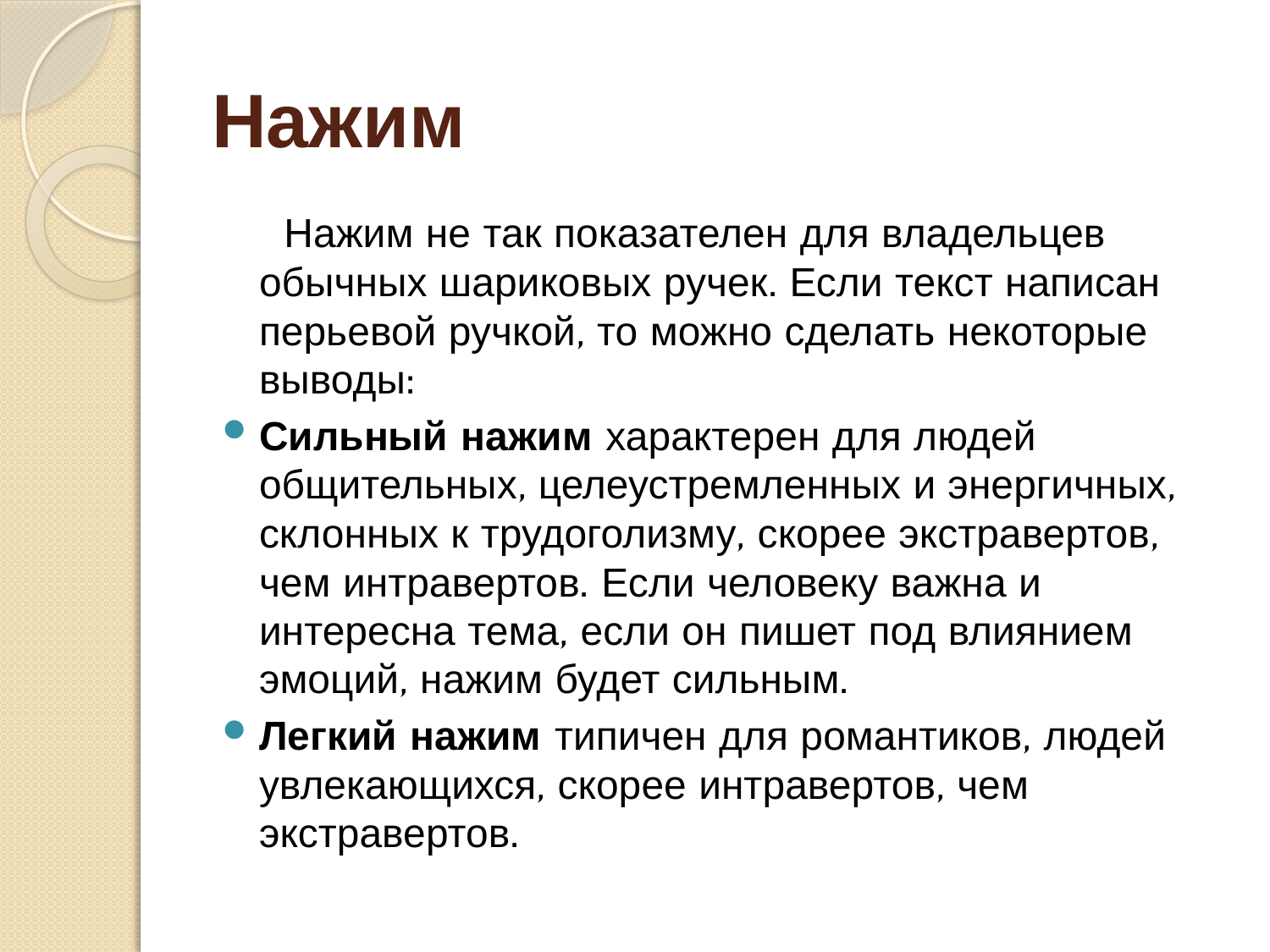

# Нажим
     Нажим не так показателен для владельцев обычных шариковых ручек. Если текст написан перьевой ручкой, то можно сделать некоторые выводы:
Сильный нажим характерен для людей общительных, целеустремленных и энергичных, склонных к трудоголизму, скорее экстравертов, чем интравертов. Если человеку важна и интересна тема, если он пишет под влиянием эмоций, нажим будет сильным.
Легкий нажим типичен для романтиков, людей увлекающихся, скорее интравертов, чем экстравертов.